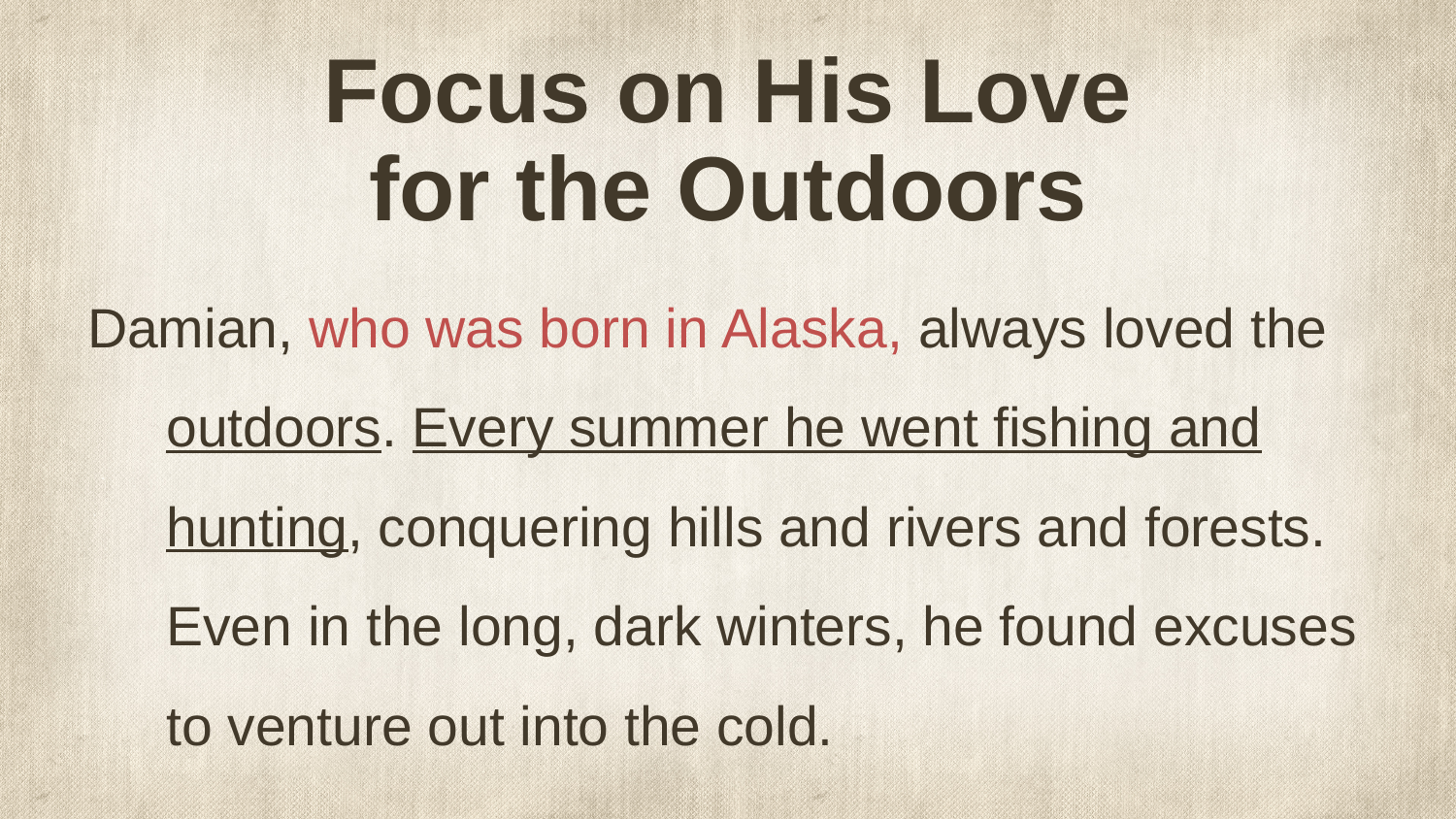

# Focus on His Love for the Outdoors
Damian, who was born in Alaska, always loved the outdoors. Every summer he went fishing and hunting, conquering hills and rivers and forests. Even in the long, dark winters, he found excuses to venture out into the cold.